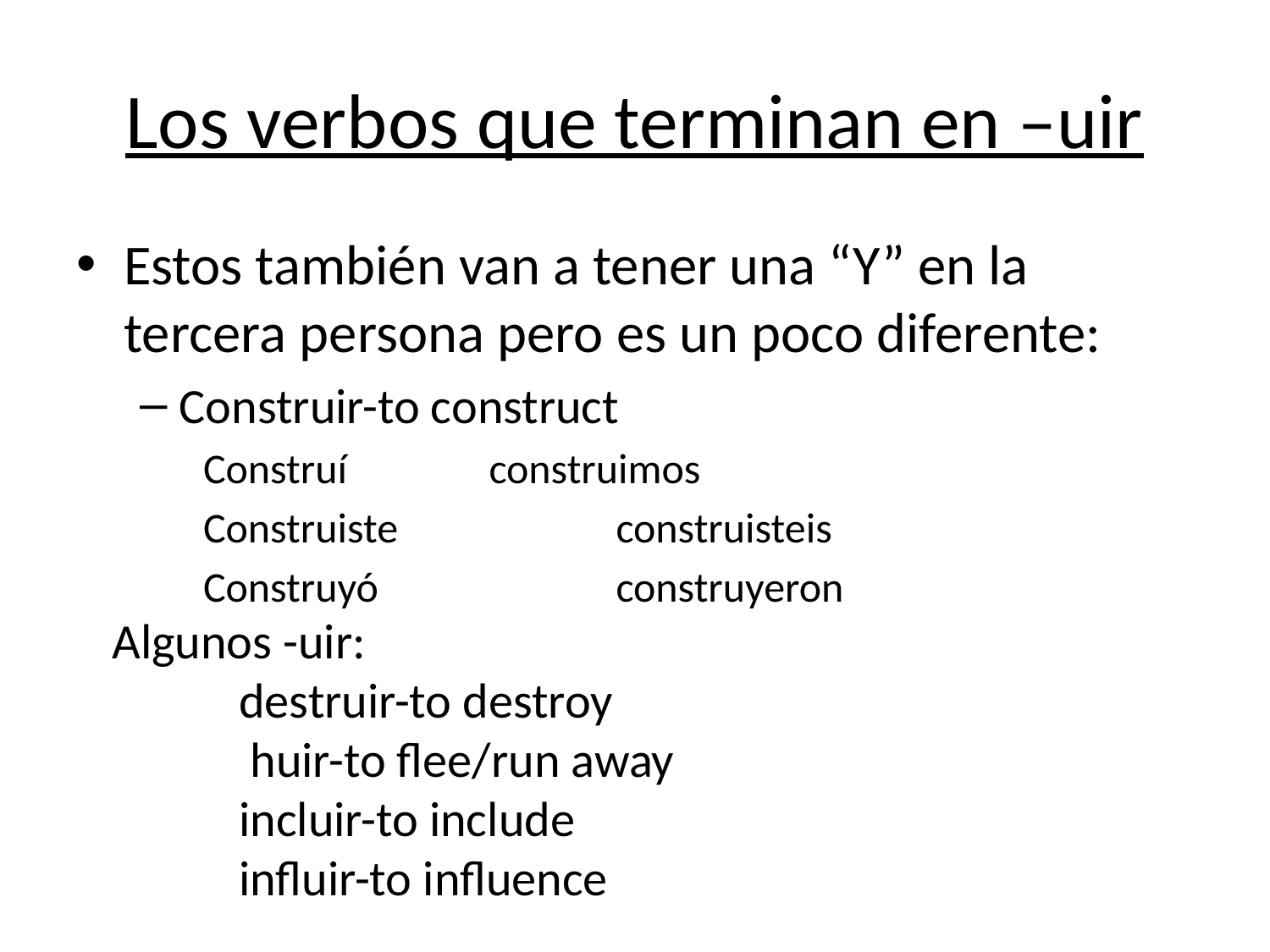

# Los verbos que terminan en –uir
Estos también van a tener una “Y” en la tercera persona pero es un poco diferente:
Construir-to construct
Construí		construimos
Construiste		construisteis
Construyó 		construyeron

Algunos -uir:
	destruir-to destroy
	 huir-to flee/run away
	incluir-to include
	influir-to influence